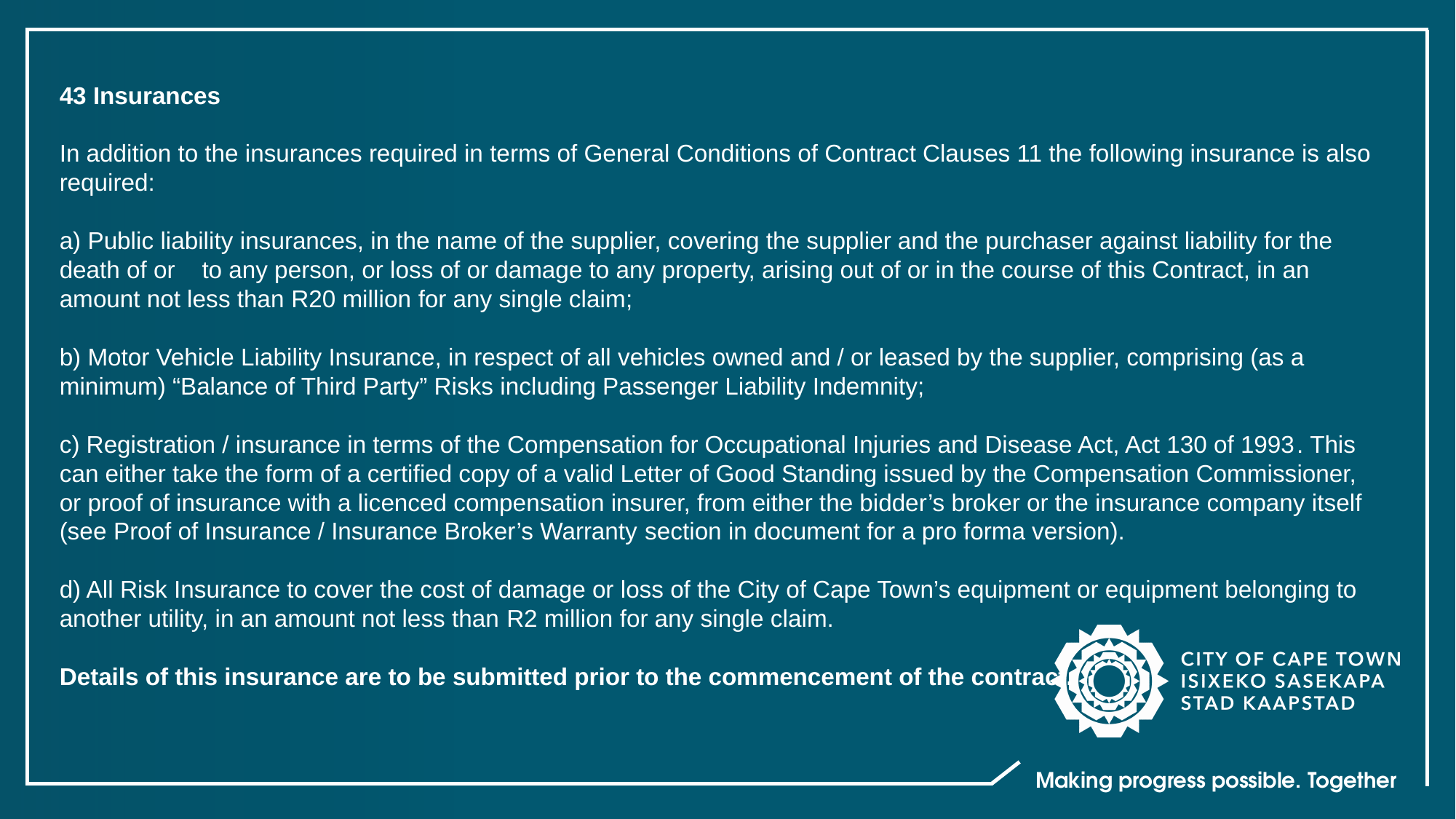

43 Insurances

In addition to the insurances required in terms of General Conditions of Contract Clauses 11 the following insurance is also required:

a) Public liability insurances, in the name of the supplier, covering the supplier and the purchaser against liability for the death of or    to any person, or loss of or damage to any property, arising out of or in the course of this Contract, in an amount not less than R20 million for any single claim;

b) Motor Vehicle Liability Insurance, in respect of all vehicles owned and / or leased by the supplier, comprising (as a minimum) “Balance of Third Party” Risks including Passenger Liability Indemnity;

c) Registration / insurance in terms of the Compensation for Occupational Injuries and Disease Act, Act 130 of 1993. This can either take the form of a certified copy of a valid Letter of Good Standing issued by the Compensation Commissioner, or proof of insurance with a licenced compensation insurer, from either the bidder’s broker or the insurance company itself (see Proof of Insurance / Insurance Broker’s Warranty section in document for a pro forma version).

d) All Risk Insurance to cover the cost of damage or loss of the City of Cape Town’s equipment or equipment belonging to another utility, in an amount not less than R2 million for any single claim.

Details of this insurance are to be submitted prior to the commencement of the contract.